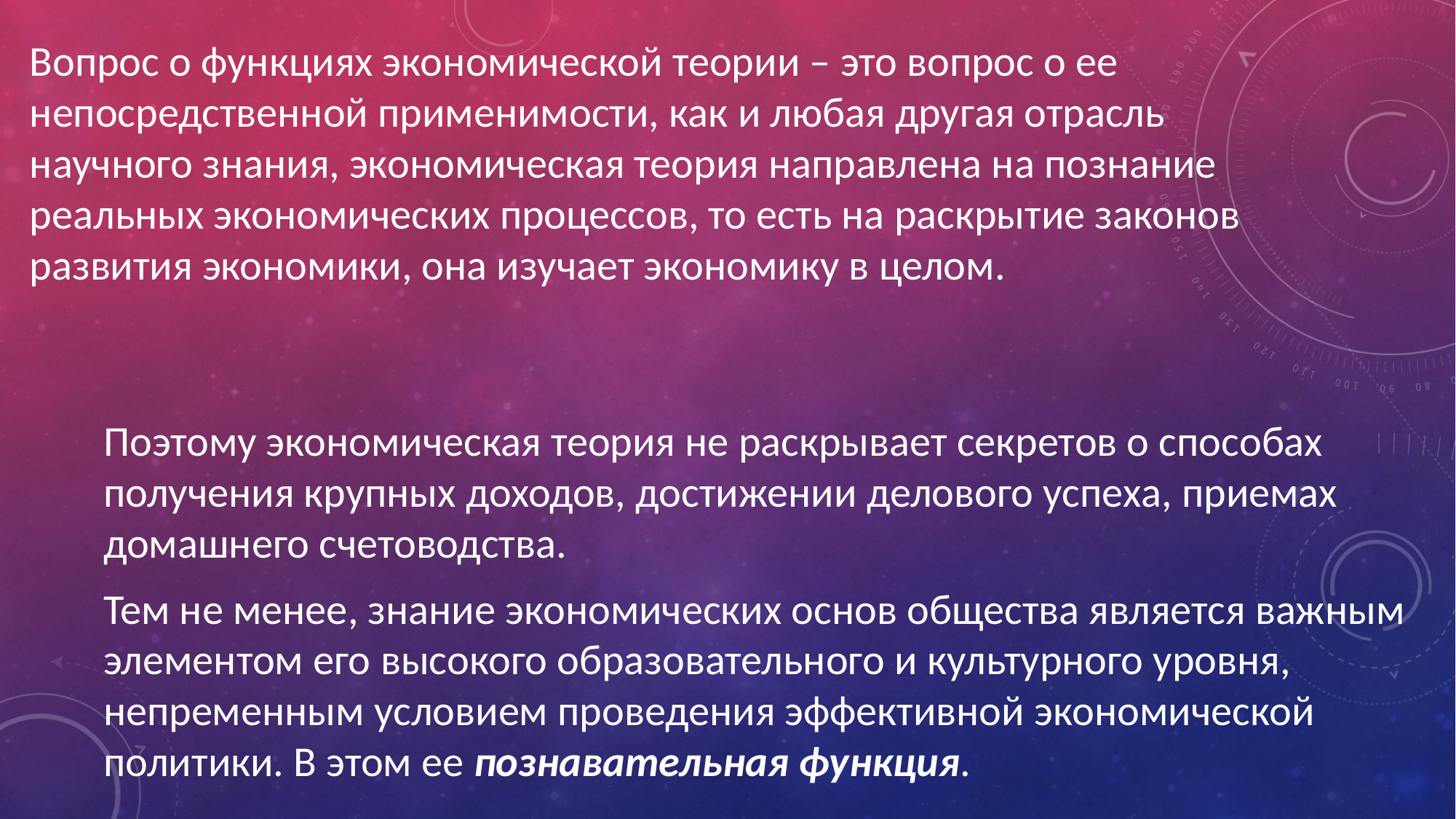

# Вопрос о функциях экономической теории – это вопрос о ее непосредственной применимости, как и любая другая отрасль научного знания, экономическая теория направлена на познание реальных экономических процессов, то есть на раскрытие законов развития экономики, она изучает экономику в целом.
Поэтому экономическая теория не раскрывает секретов о способах получения крупных доходов, достижении делового успеха, приемах домашнего счетоводства.
Тем не менее, знание экономических основ общества является важным элементом его высокого образовательного и культурного уровня, непременным условием проведения эффективной экономической политики. В этом ее познавательная функция.